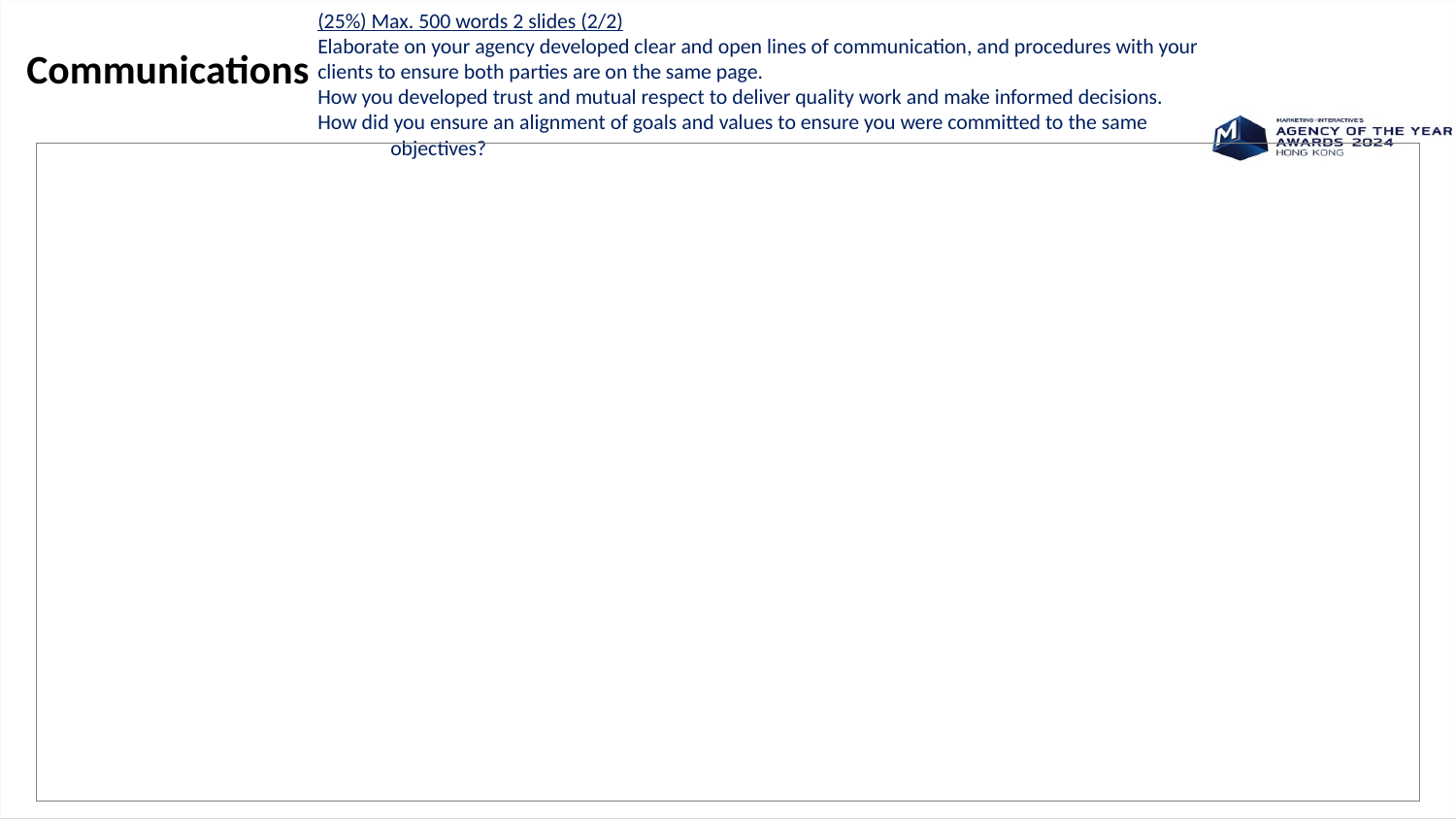

Communications
(25%) Max. 500 words 2 slides (2/2)
Elaborate on your agency developed clear and open lines of communication, and procedures with your clients to ensure both parties are on the same page.
How you developed trust and mutual respect to deliver quality work and make informed decisions.
How did you ensure an alignment of goals and values to ensure you were committed to the same objectives?

|  |
| --- |